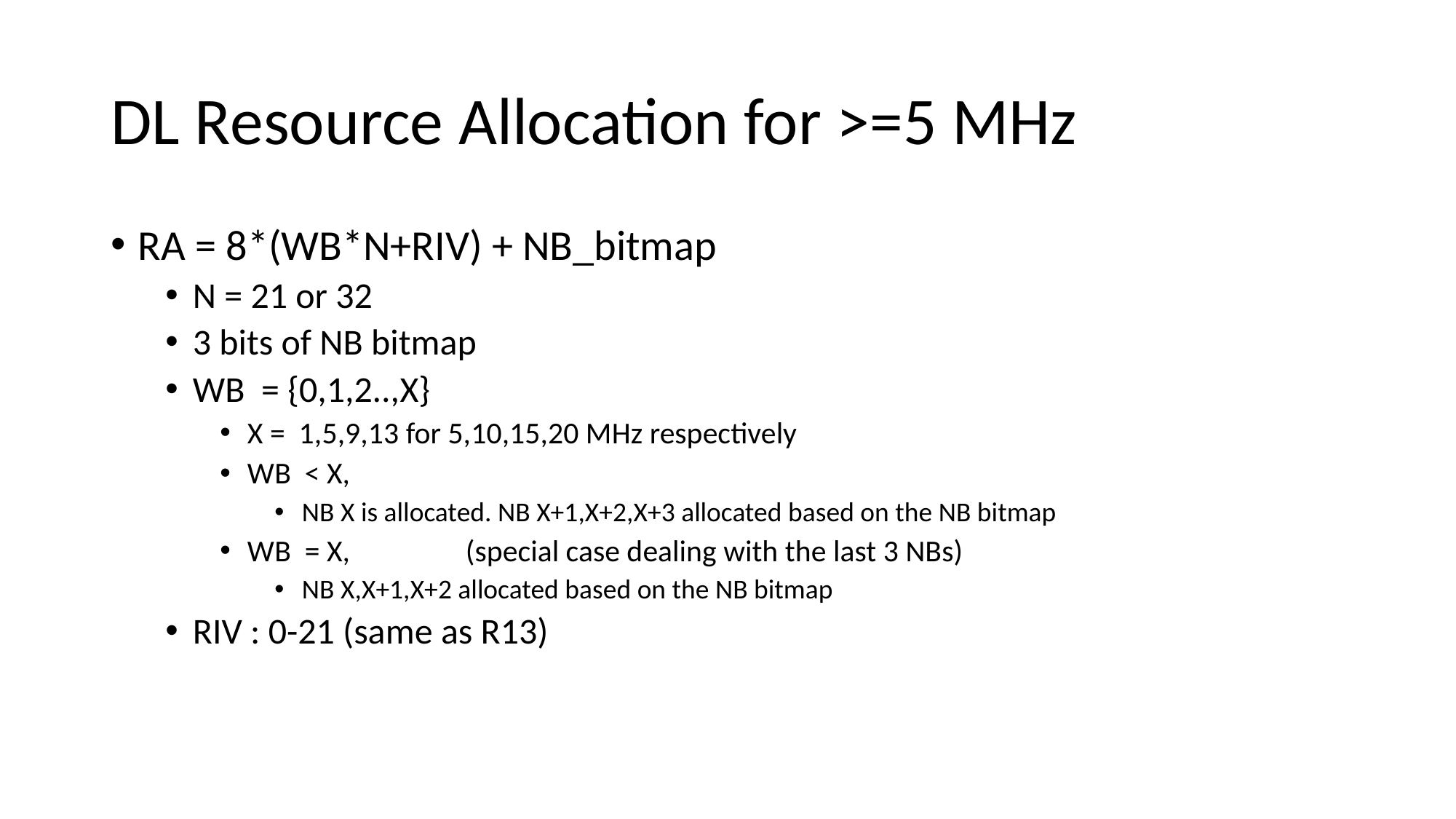

# DL Resource Allocation for >=5 MHz
RA = 8*(WB*N+RIV) + NB_bitmap
N = 21 or 32
3 bits of NB bitmap
WB  = {0,1,2..,X}
X =  1,5,9,13 for 5,10,15,20 MHz respectively
WB  < X,
NB X is allocated. NB X+1,X+2,X+3 allocated based on the NB bitmap
WB  = X, 	(special case dealing with the last 3 NBs)
NB X,X+1,X+2 allocated based on the NB bitmap
RIV : 0-21 (same as R13)